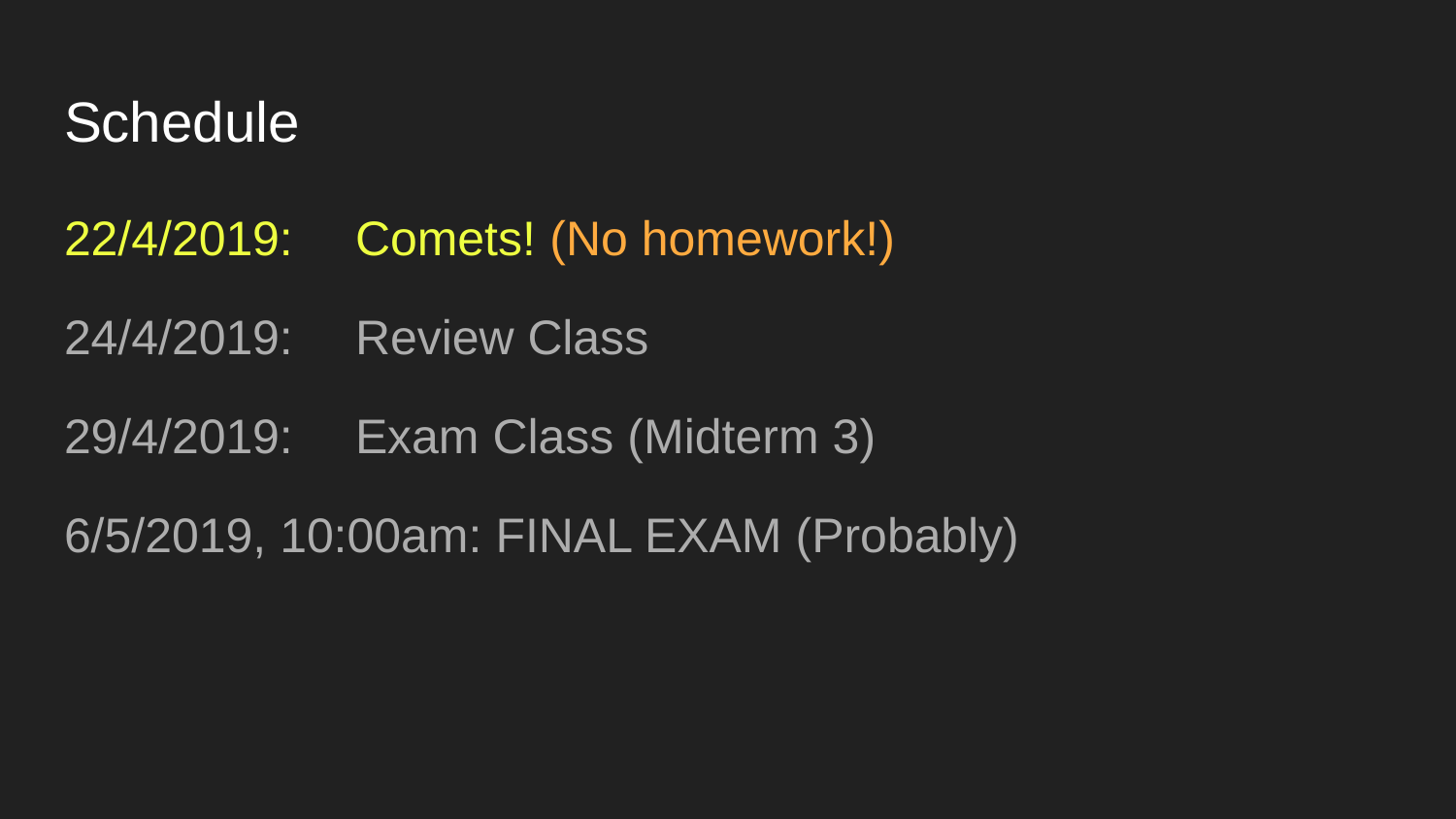

# Schedule
22/4/2019:	Comets! (No homework!)
24/4/2019:	Review Class
29/4/2019:	Exam Class (Midterm 3)
6/5/2019, 10:00am: FINAL EXAM (Probably)